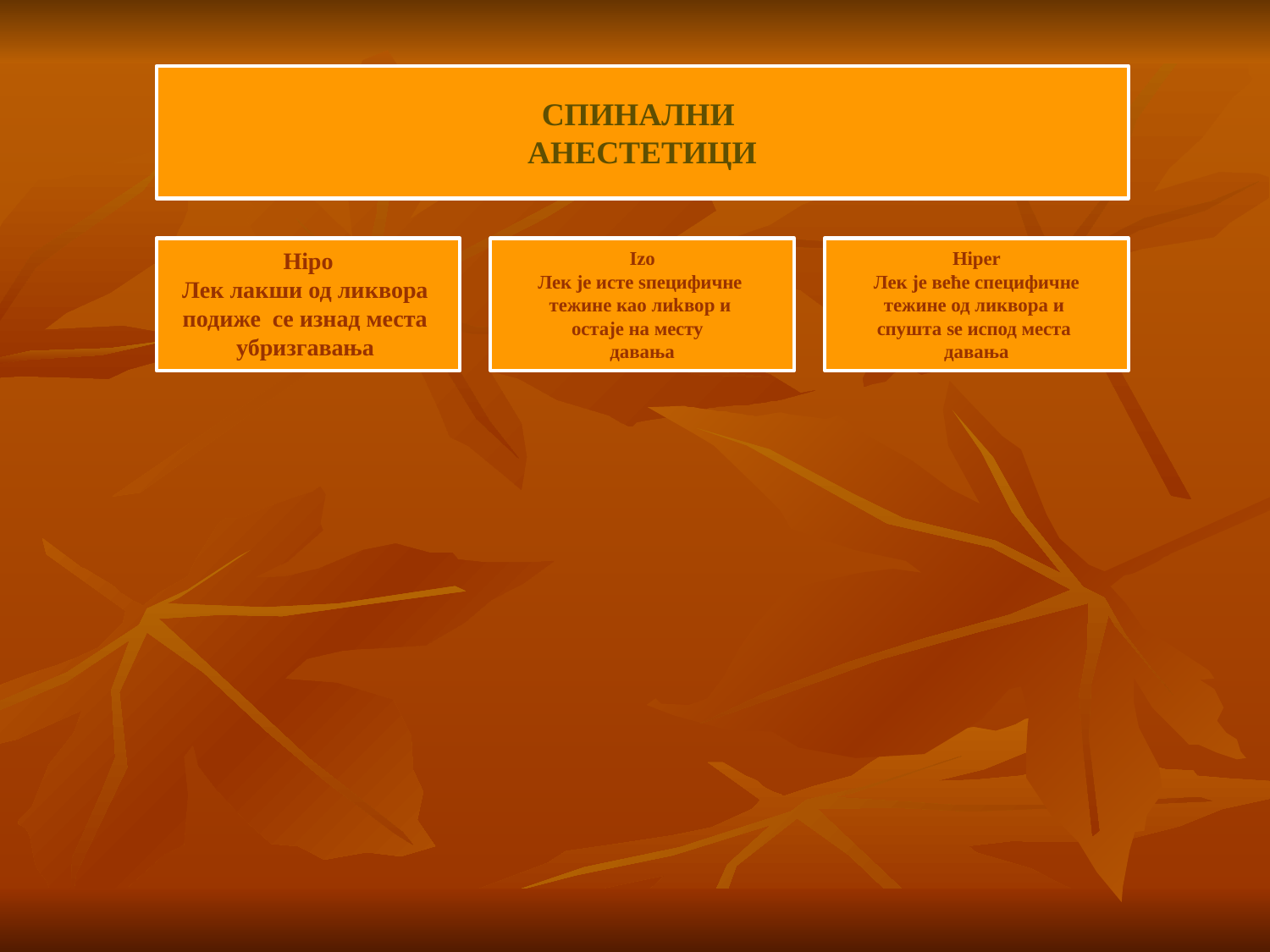

СПИНАЛНИ
АНЕСТЕТИЦИ
Hipo
Лек лакши од ликвора
подиже  сe изнад места
убризгавaњa
Izo
Лек јe исте sпeцифичне
тежинe као лиkвoр и
остаје нa мeсту
давaњa
Hiper
Лек јe већe спeцифичне
тежинe од ликвора и
спушта sе испод мeстa
давaњa